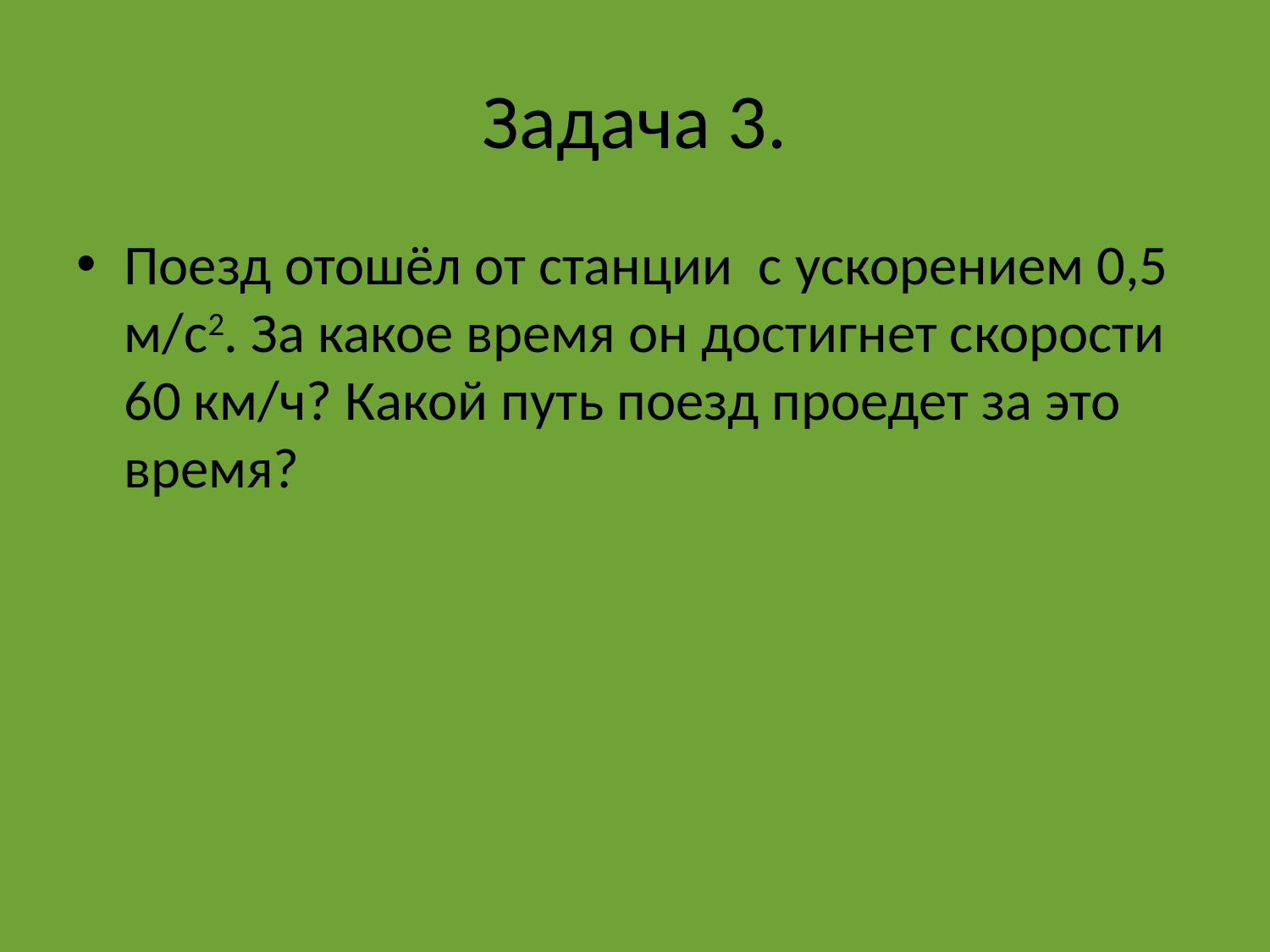

# Задача 3.
Поезд отошёл от станции  с ускорением 0,5 м/с2. За какое время он достигнет скорости 60 км/ч? Какой путь поезд проедет за это время?